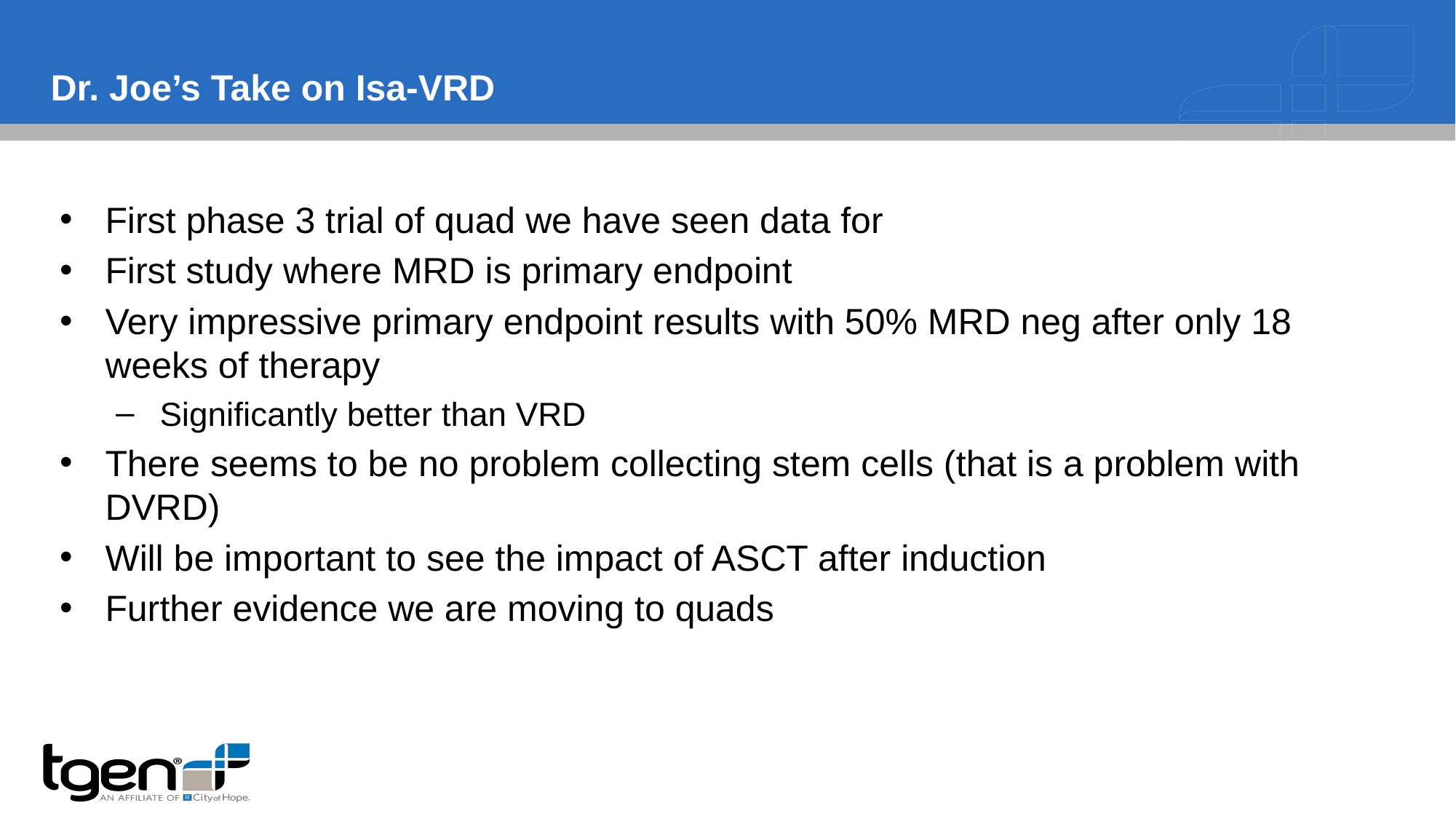

# Dr. Joe’s Take on Isa-VRD
First phase 3 trial of quad we have seen data for
First study where MRD is primary endpoint
Very impressive primary endpoint results with 50% MRD neg after only 18 weeks of therapy
Significantly better than VRD
There seems to be no problem collecting stem cells (that is a problem with DVRD)
Will be important to see the impact of ASCT after induction
Further evidence we are moving to quads